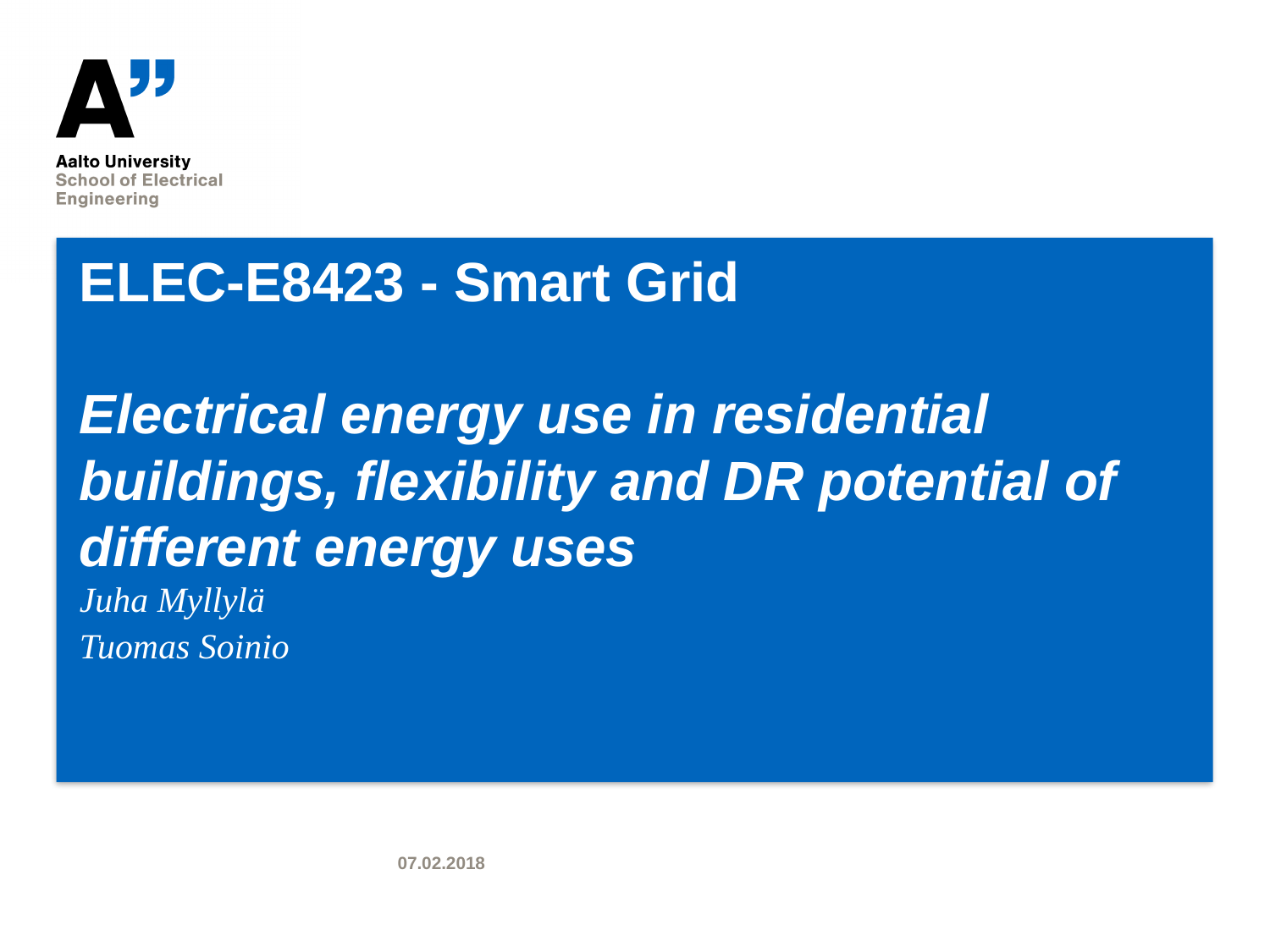

# ELEC-E8423 - Smart Grid Electrical energy use in residential buildings, flexibility and DR potential of different energy uses
Juha Myllylä
Tuomas Soinio

07.02.2018